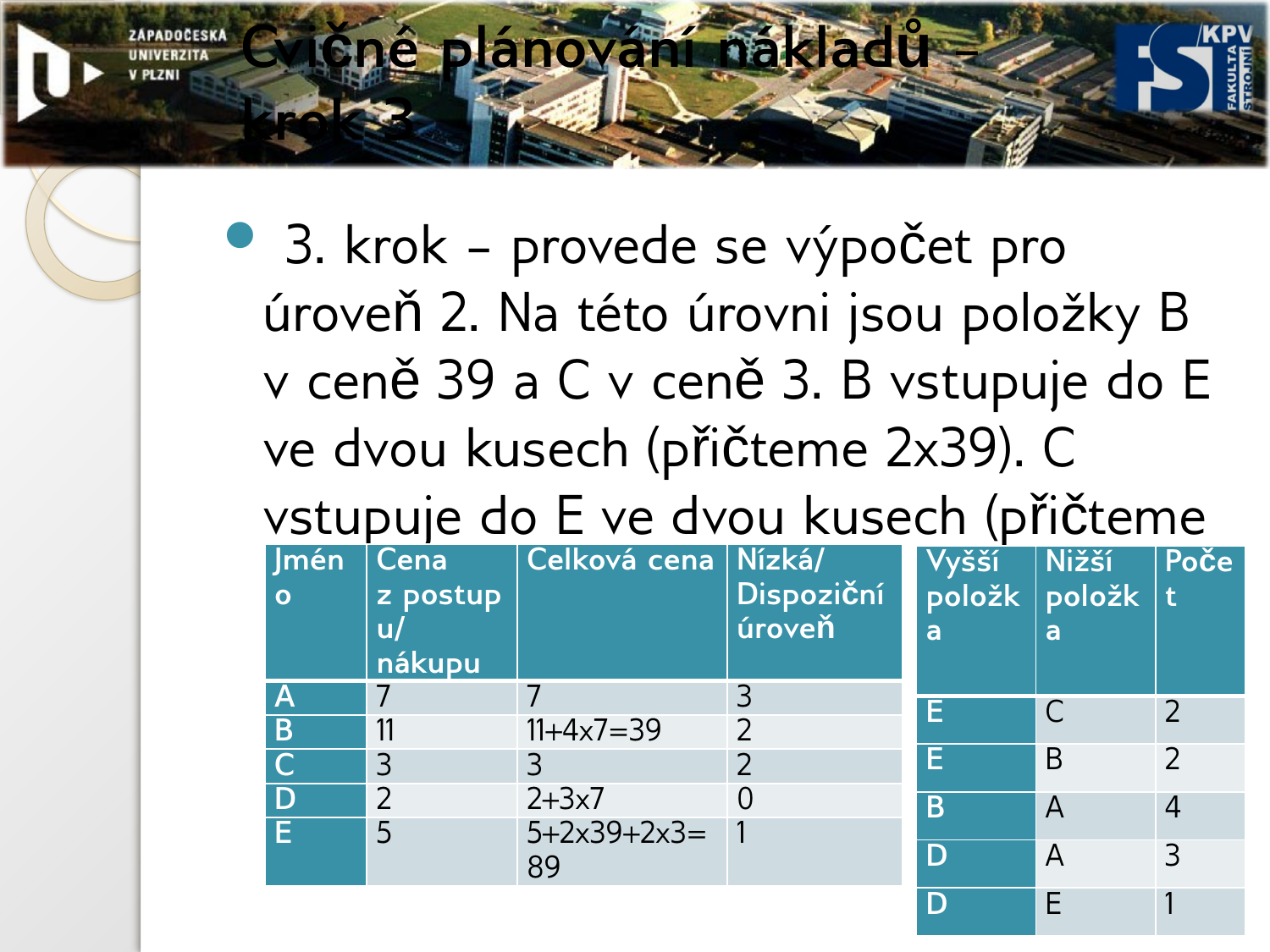

# Cvičné plánování nákladů – krok 3
 3. krok – provede se výpočet pro úroveň 2. Na této úrovni jsou položky B v ceně 39 a C v ceně 3. B vstupuje do E ve dvou kusech (přičteme 2x39). C vstupuje do E ve dvou kusech (přičteme 2x3).

| Jméno | Cena z postupu/ nákupu | Celková cena | Nízká/ Dispoziční úroveň |
| --- | --- | --- | --- |
| A | 7 | 7 | 3 |
| B | 11 | 11+4x7=39 | 2 |
| C | 3 | 3 | 2 |
| D | 2 | 2+3x7 | 0 |
| E | 5 | 5+2x39+2x3=89 | 1 |
| Vyšší položka | Nižší položka | Počet |
| --- | --- | --- |
| E | C | 2 |
| E | B | 2 |
| B | A | 4 |
| D | A | 3 |
| D | E | 1 |
245